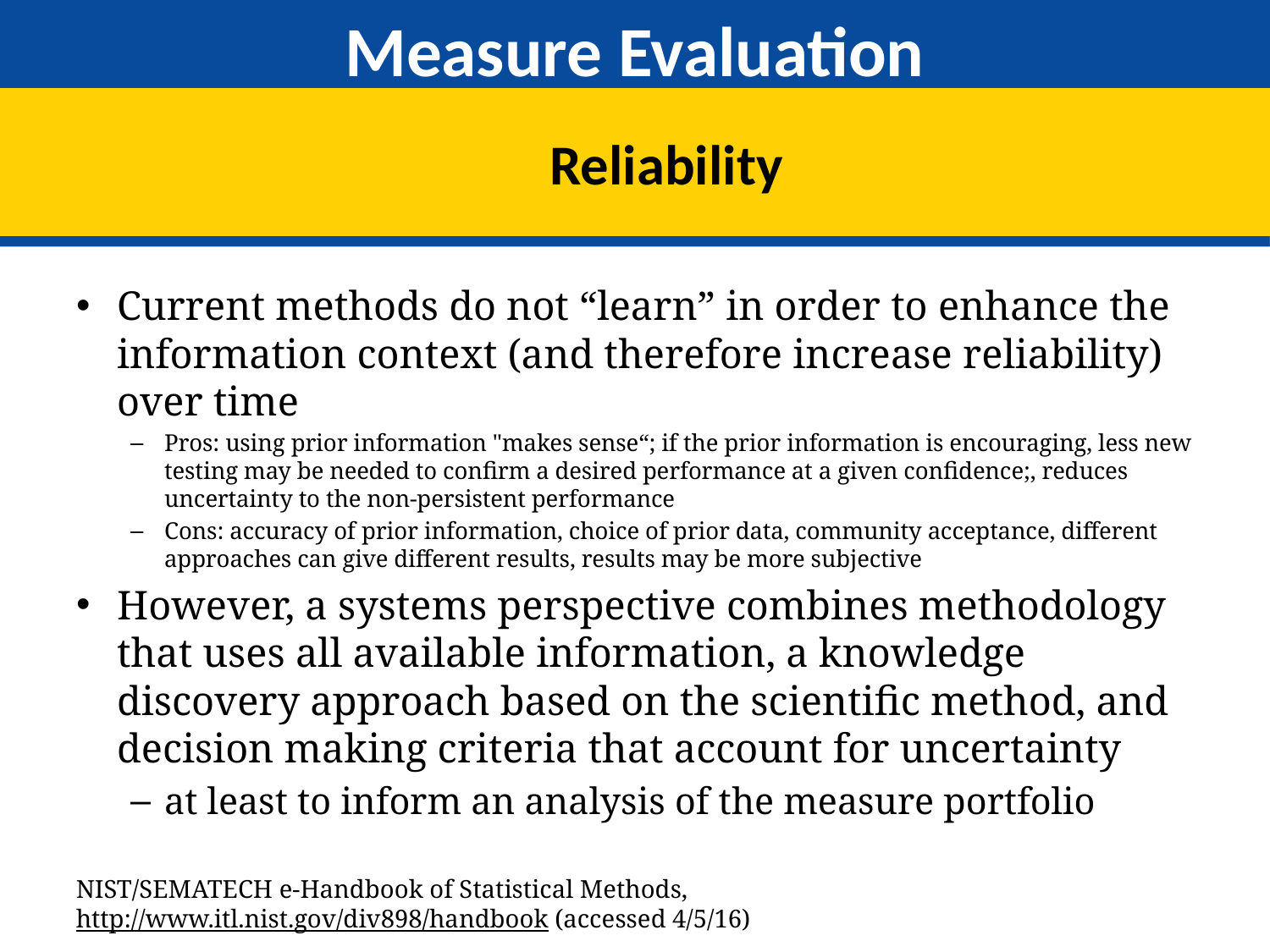

# Measure Evaluation
Reliability
Current methods do not “learn” in order to enhance the information context (and therefore increase reliability) over time
Pros: using prior information "makes sense“; if the prior information is encouraging, less new testing may be needed to confirm a desired performance at a given confidence;, reduces uncertainty to the non-persistent performance
Cons: accuracy of prior information, choice of prior data, community acceptance, different approaches can give different results, results may be more subjective
However, a systems perspective combines methodology that uses all available information, a knowledge discovery approach based on the scientific method, and decision making criteria that account for uncertainty
at least to inform an analysis of the measure portfolio
NIST/SEMATECH e-Handbook of Statistical Methods, http://www.itl.nist.gov/div898/handbook (accessed 4/5/16)